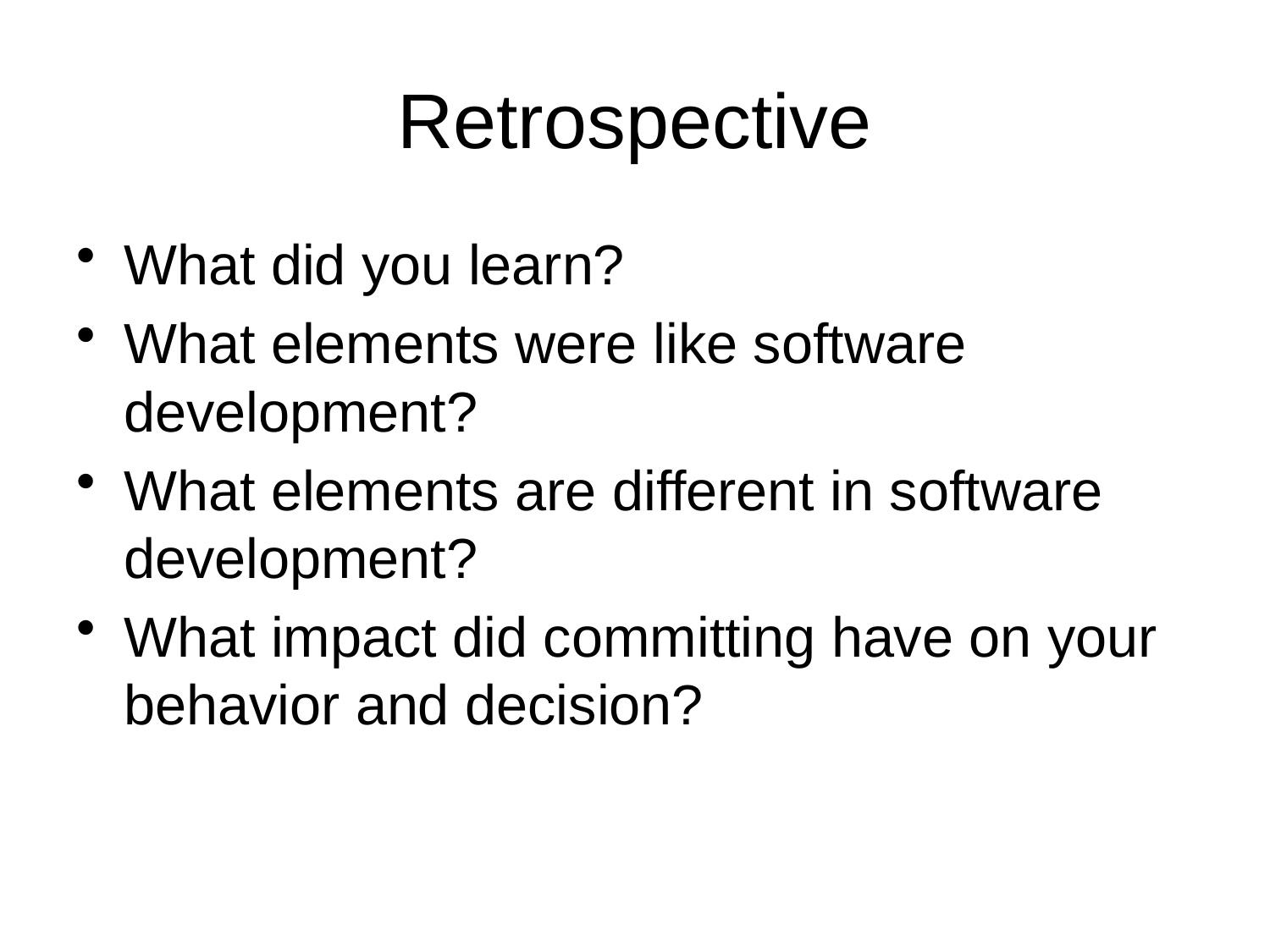

# Retrospective
What did you learn?
What elements were like software development?
What elements are different in software development?
What impact did committing have on your behavior and decision?